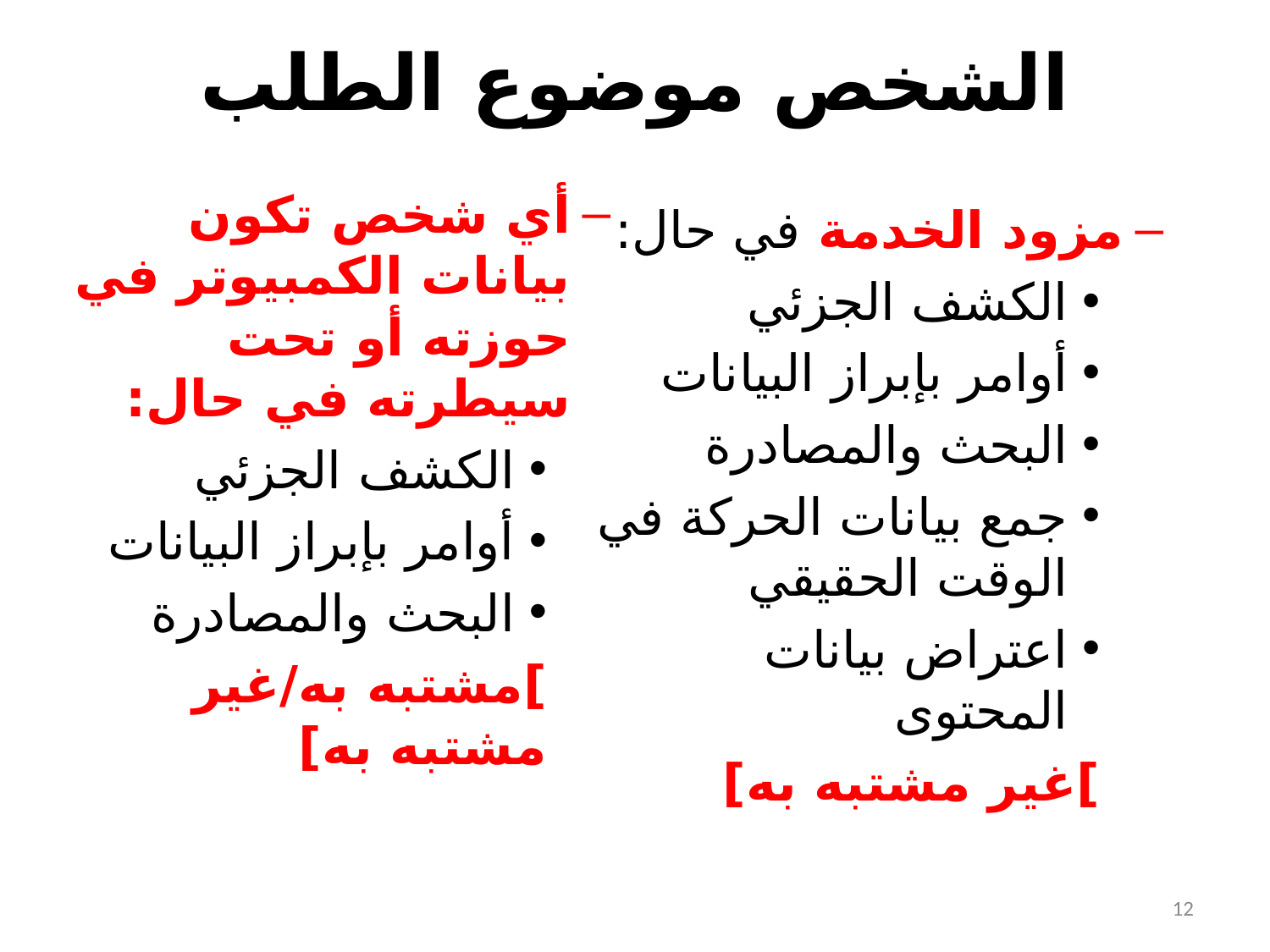

# الشخص موضوع الطلب
أي شخص تكون بيانات الكمبيوتر في حوزته أو تحت سيطرته في حال:
الكشف الجزئي
أوامر بإبراز البيانات
البحث والمصادرة
]مشتبه به/غير مشتبه به]
مزود الخدمة في حال:
الكشف الجزئي
أوامر بإبراز البيانات
البحث والمصادرة
جمع بيانات الحركة في الوقت الحقيقي
اعتراض بيانات المحتوى
]غير مشتبه به]
12